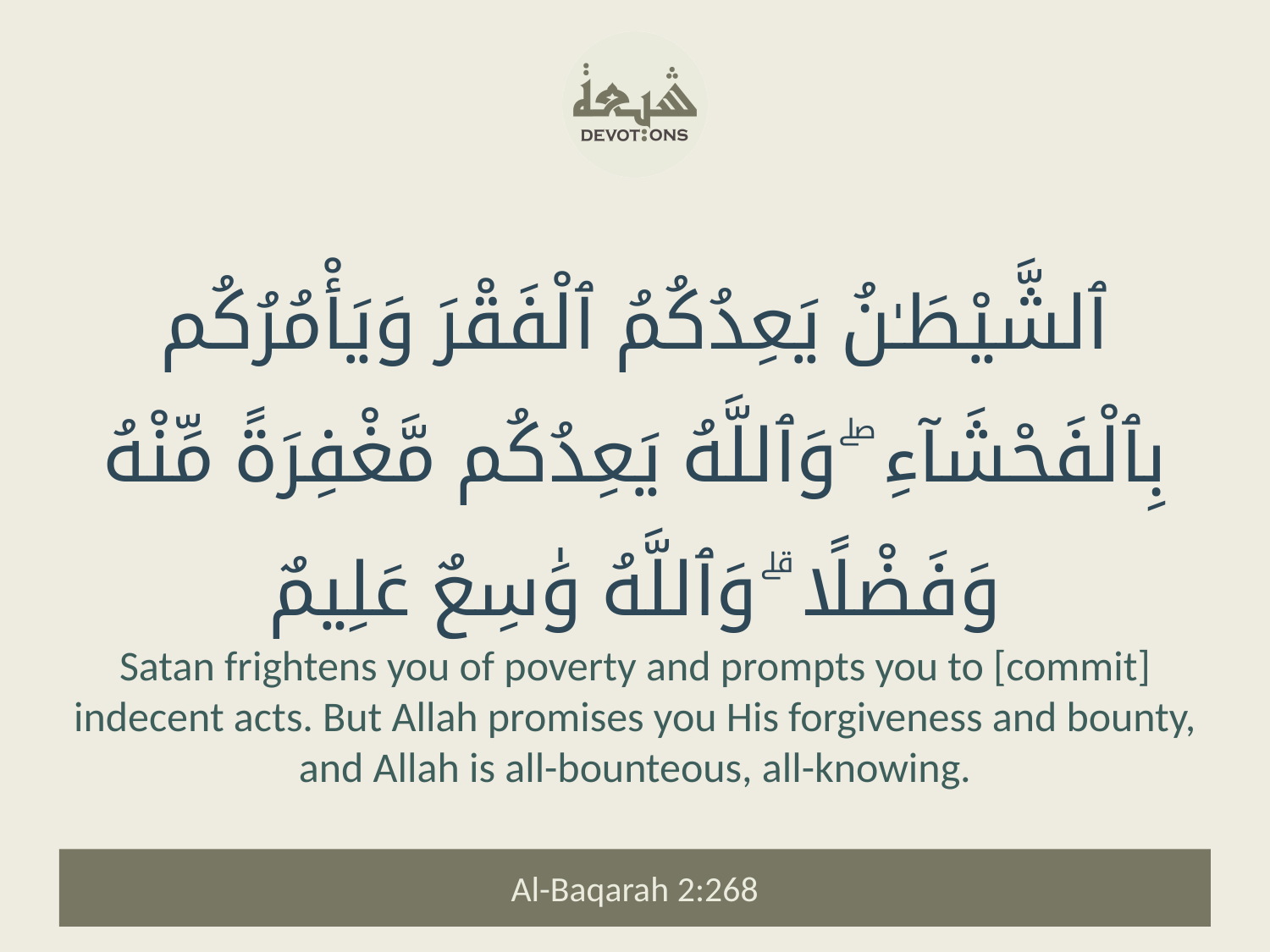

ٱلشَّيْطَـٰنُ يَعِدُكُمُ ٱلْفَقْرَ وَيَأْمُرُكُم بِٱلْفَحْشَآءِ ۖ وَٱللَّهُ يَعِدُكُم مَّغْفِرَةً مِّنْهُ وَفَضْلًا ۗ وَٱللَّهُ وَٰسِعٌ عَلِيمٌ
Satan frightens you of poverty and prompts you to [commit] indecent acts. But Allah promises you His forgiveness and bounty, and Allah is all-bounteous, all-knowing.
Al-Baqarah 2:268